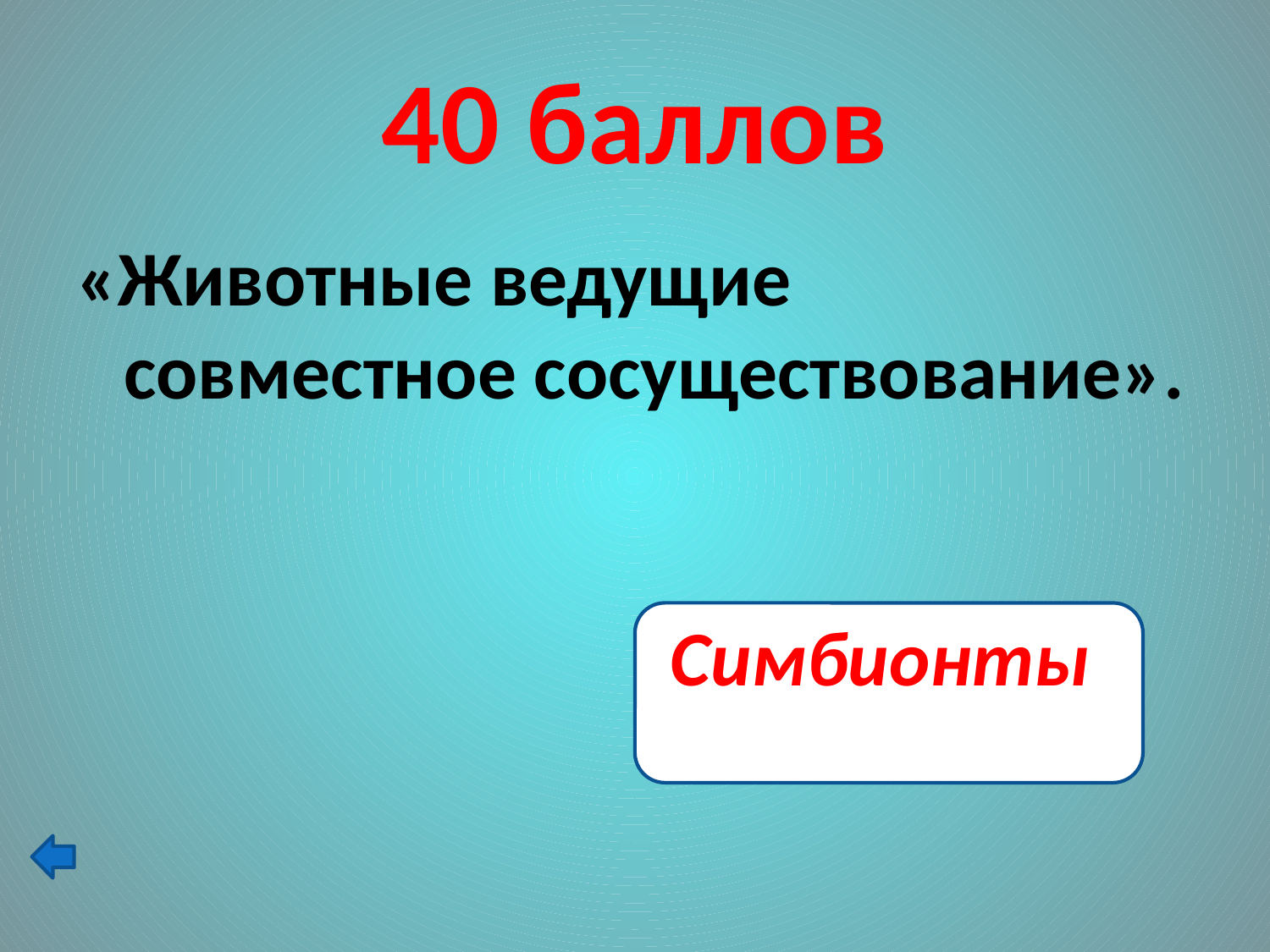

# 40 баллов
«Животные ведущие совместное сосуществование».
Симбионты